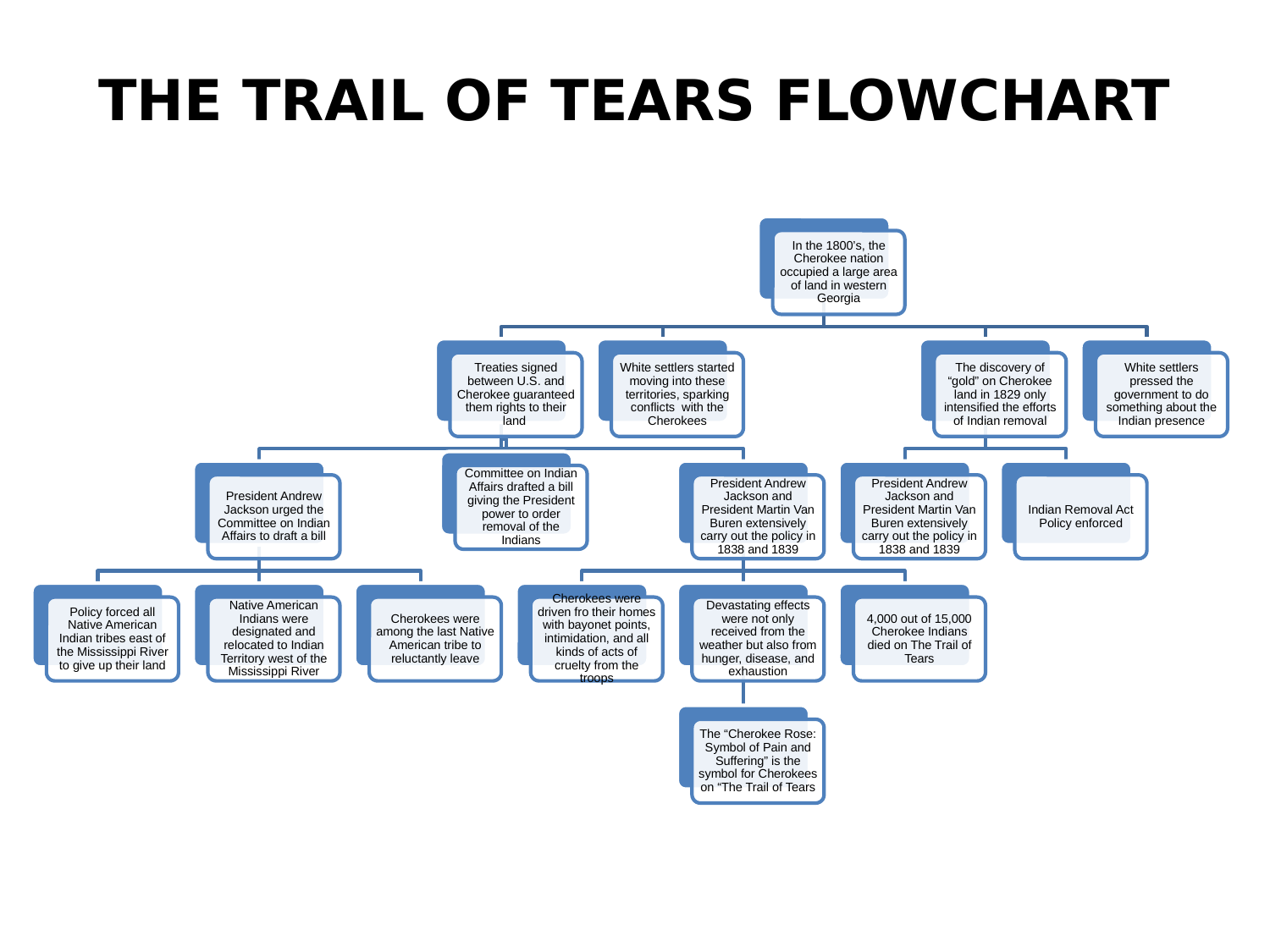

# THE TRAIL OF TEARS FLOWCHART
In the 1800’s, the Cherokee nation occupied a large area of land in western Georgia
Treaties signed between U.S. and Cherokee guaranteed them rights to their land
President Andrew Jackson urged the Committee on Indian Affairs to draft a bill
Policy forced all Native American Indian tribes east of the Mississippi River to give up their land
Native American Indians were designated and relocated to Indian Territory west of the Mississippi River
Cherokees were among the last Native American tribe to reluctantly leave
Committee on Indian Affairs drafted a bill giving the President power to order removal of the Indians
President Andrew Jackson and President Martin Van Buren extensively carry out the policy in 1838 and 1839
Cherokees were driven fro their homes with bayonet points, intimidation, and all kinds of acts of cruelty from the troops
Devastating effects were not only received from the weather but also from hunger, disease, and exhaustion
The “Cherokee Rose: Symbol of Pain and Suffering” is the symbol for Cherokees on “The Trail of Tears
4,000 out of 15,000 Cherokee Indians died on The Trail of Tears
White settlers started moving into these territories, sparking conflicts  with the Cherokees
The discovery of “gold” on Cherokee land in 1829 only intensified the efforts of Indian removal
President Andrew Jackson and President Martin Van Buren extensively carry out the policy in 1838 and 1839
Indian Removal Act Policy enforced
White settlers pressed the government to do something about the Indian presence